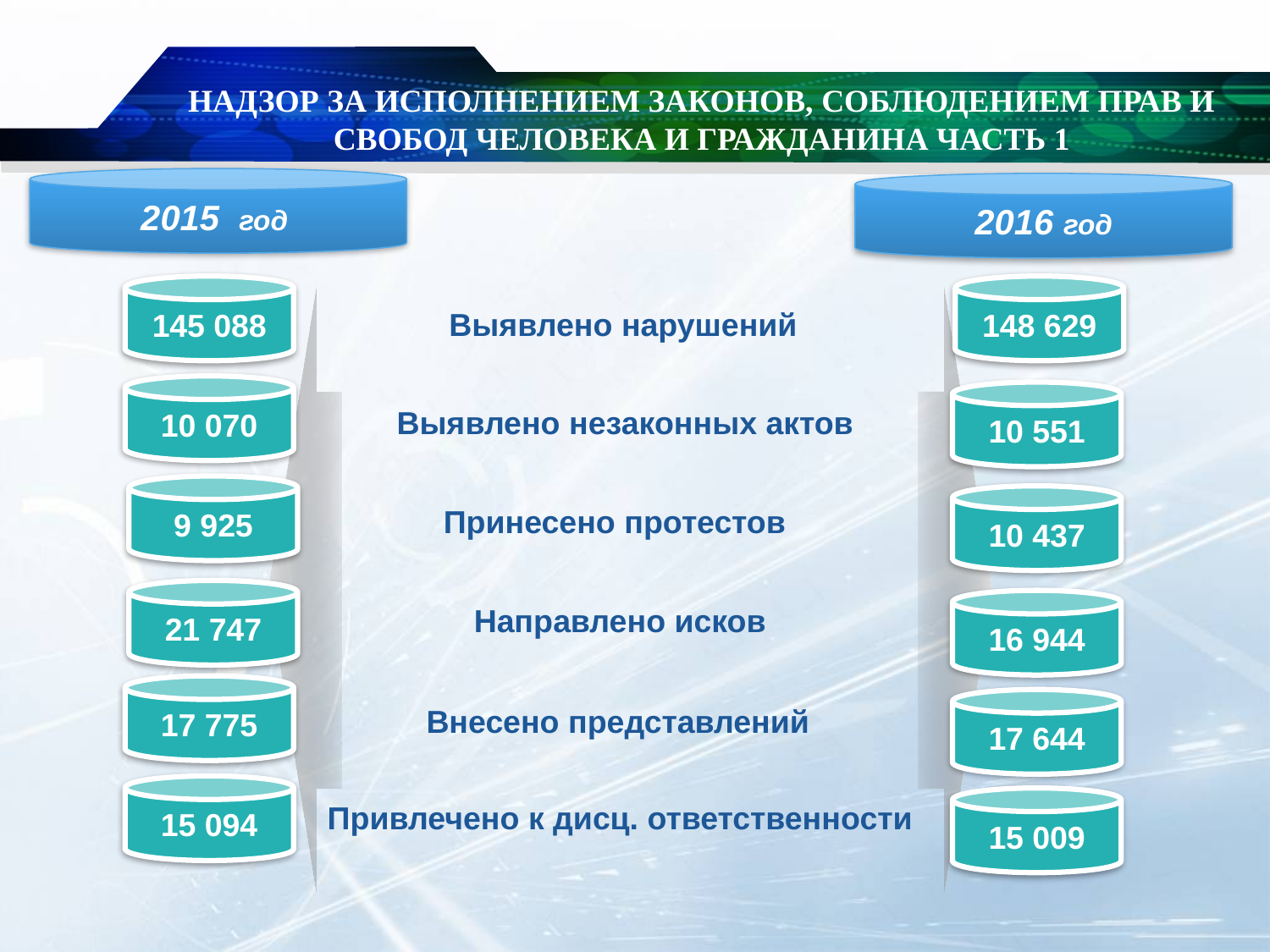

# НАДЗОР ЗА ИСПОЛНЕНИЕМ ЗАКОНОВ, СОБЛЮДЕНИЕМ ПРАВ И СВОБОД ЧЕЛОВЕКА И ГРАЖДАНИНА ЧАСТЬ 1
2015  год
2016 год
145 088
148 629

Выявлено нарушений
10 070
10 551
Выявлено незаконных актов
9 925
10 437
Принесено протестов
21 747
16 944
Направлено исков
17 775
17 644
Внесено представлений
15 094
15 009
Привлечено к дисц. ответственности